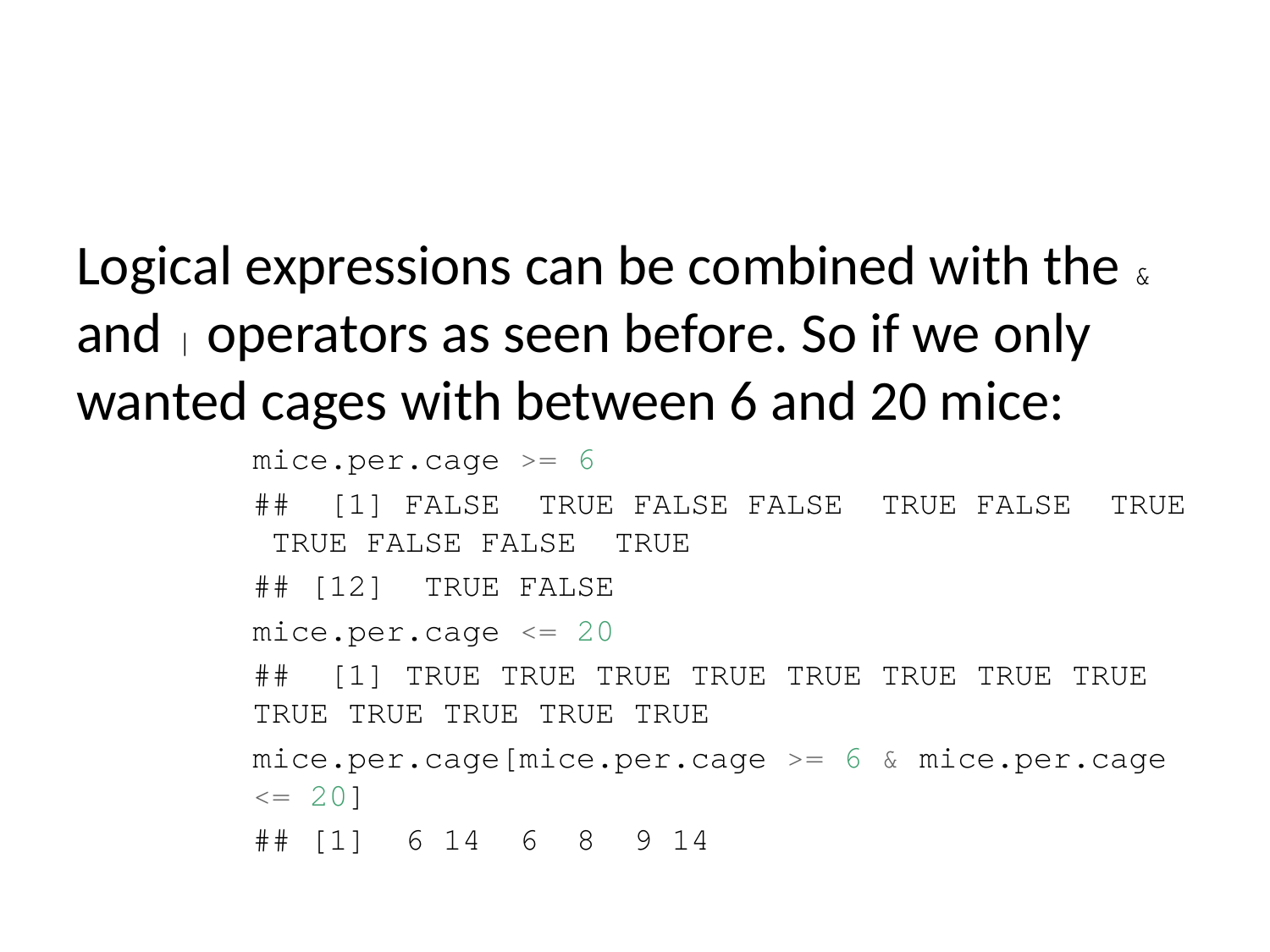

Logical expressions can be combined with the & and | operators as seen before. So if we only wanted cages with between 6 and 20 mice:
mice.per.cage >= 6
##  [1] FALSE  TRUE FALSE FALSE  TRUE FALSE  TRUE  TRUE FALSE FALSE  TRUE
## [12]  TRUE FALSE
mice.per.cage <= 20
##  [1] TRUE TRUE TRUE TRUE TRUE TRUE TRUE TRUE TRUE TRUE TRUE TRUE TRUE
mice.per.cage[mice.per.cage >= 6 & mice.per.cage <= 20]
## [1]  6 14  6  8  9 14